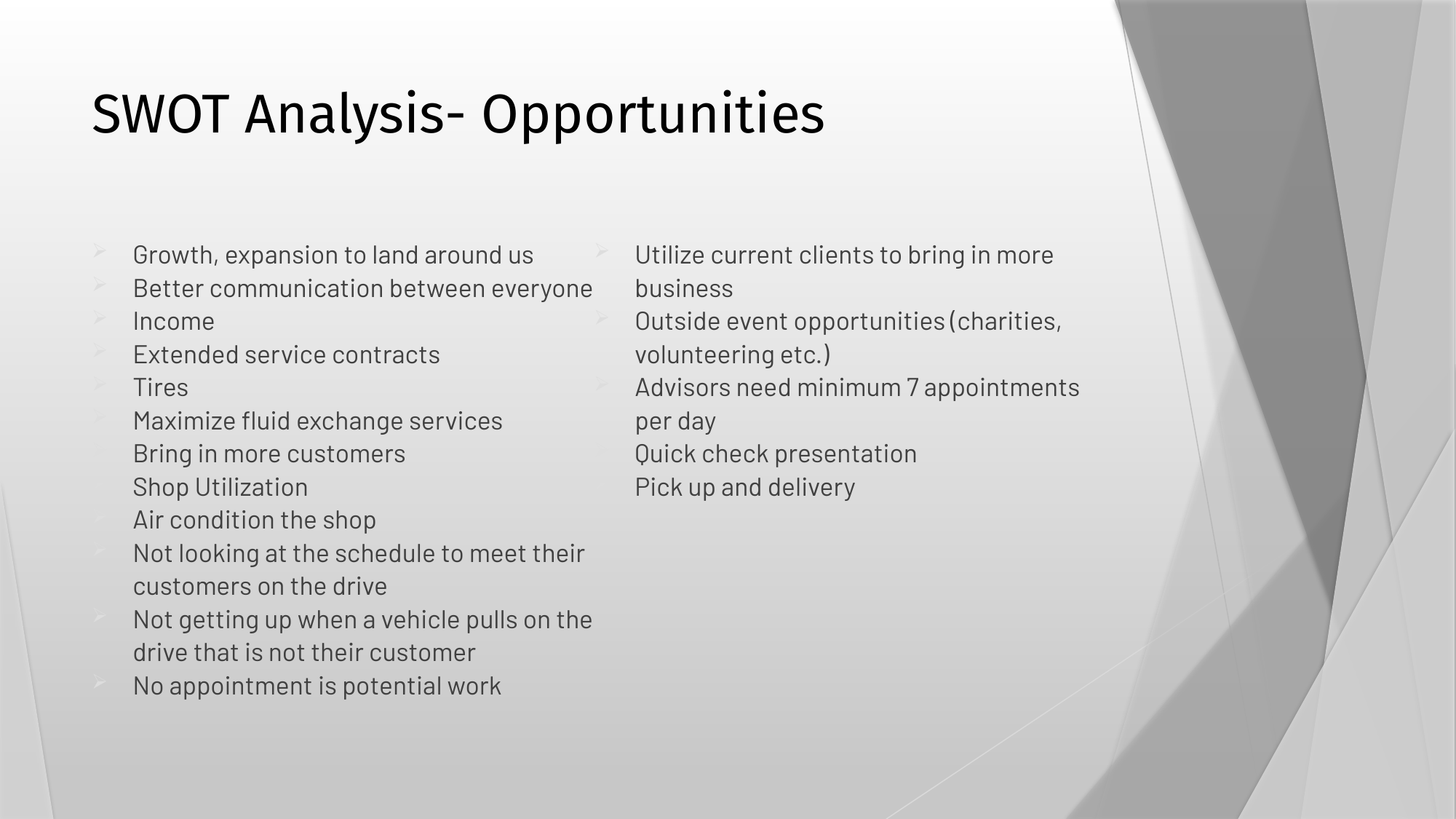

# SWOT Analysis- Opportunities
Growth, expansion to land around us
Better communication between everyone
Income
Extended service contracts
Tires
Maximize fluid exchange services
Bring in more customers
Shop Utilization
Air condition the shop
Not looking at the schedule to meet their customers on the drive
Not getting up when a vehicle pulls on the drive that is not their customer
No appointment is potential work
Utilize current clients to bring in more business
Outside event opportunities (charities, volunteering etc.)
Advisors need minimum 7 appointments per day
Quick check presentation
Pick up and delivery